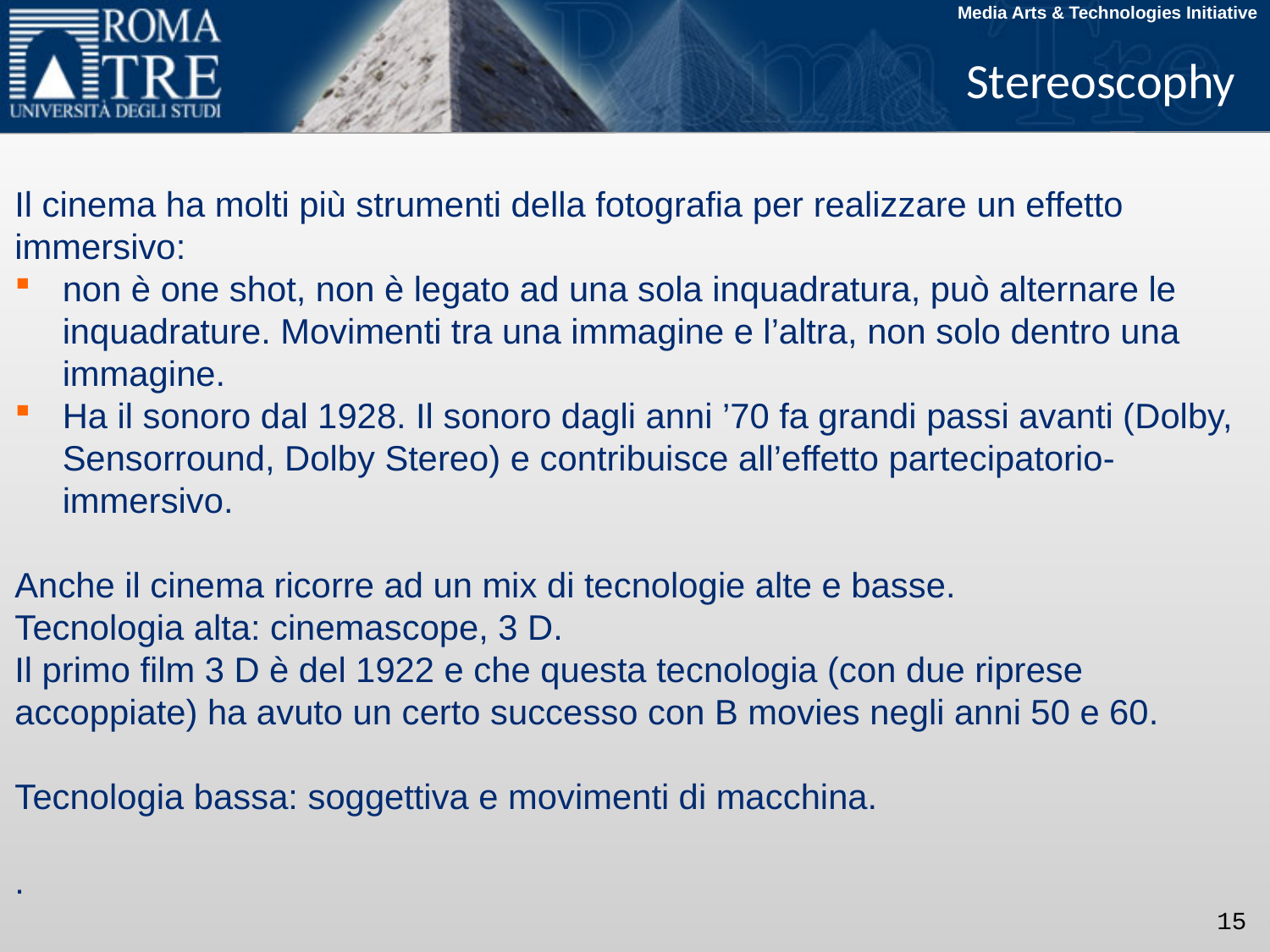

Stereoscophy

Il cinema ha molti più strumenti della fotografia per realizzare un effetto immersivo:
non è one shot, non è legato ad una sola inquadratura, può alternare le inquadrature. Movimenti tra una immagine e l’altra, non solo dentro una immagine.
Ha il sonoro dal 1928. Il sonoro dagli anni ’70 fa grandi passi avanti (Dolby, Sensorround, Dolby Stereo) e contribuisce all’effetto partecipatorio-immersivo.

Anche il cinema ricorre ad un mix di tecnologie alte e basse.
Tecnologia alta: cinemascope, 3 D.
Il primo film 3 D è del 1922 e che questa tecnologia (con due riprese accoppiate) ha avuto un certo successo con B movies negli anni 50 e 60.

Tecnologia bassa: soggettiva e movimenti di macchina.

.